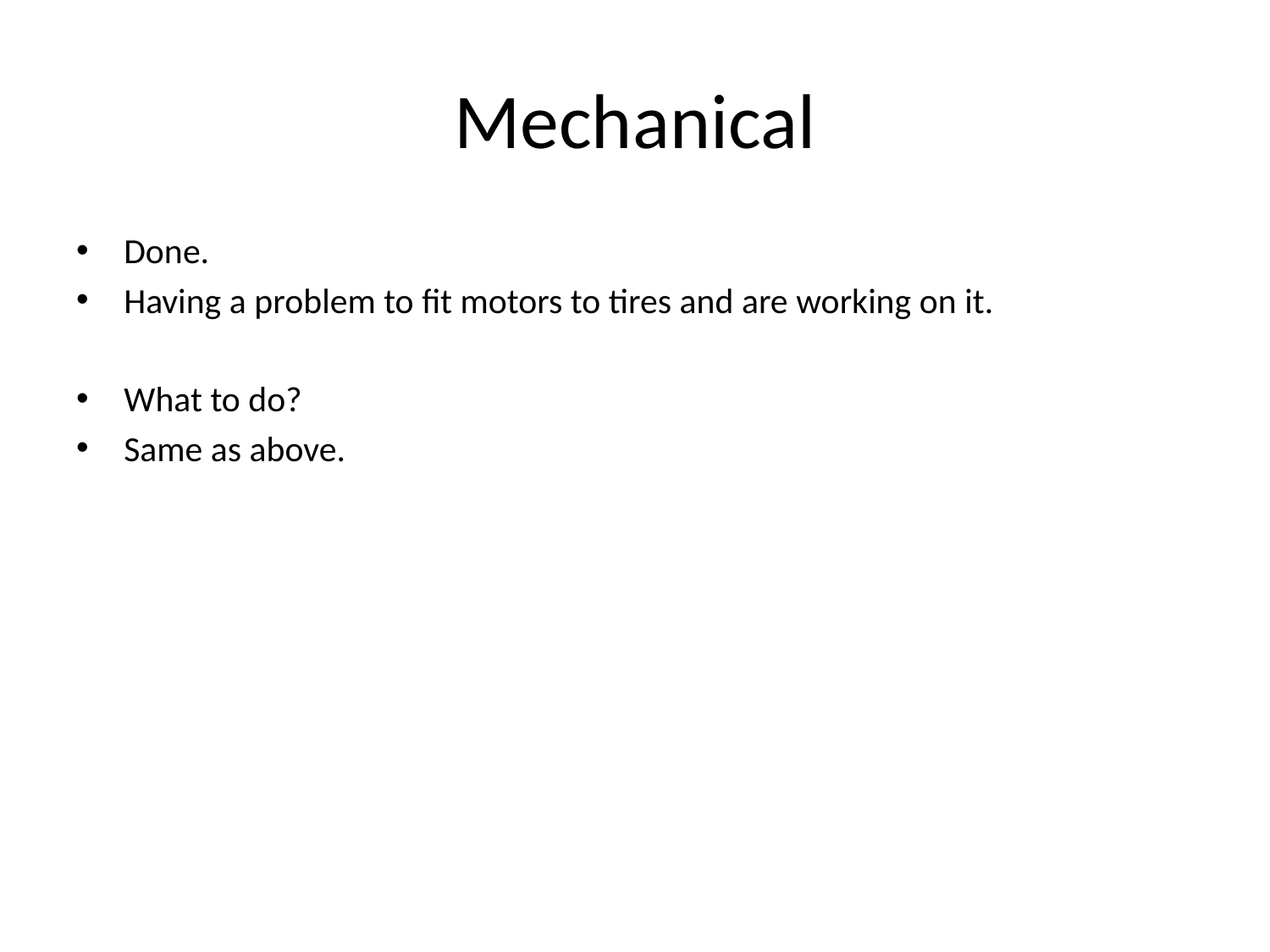

# Mechanical
Done.
Having a problem to fit motors to tires and are working on it.

What to do?
Same as above.